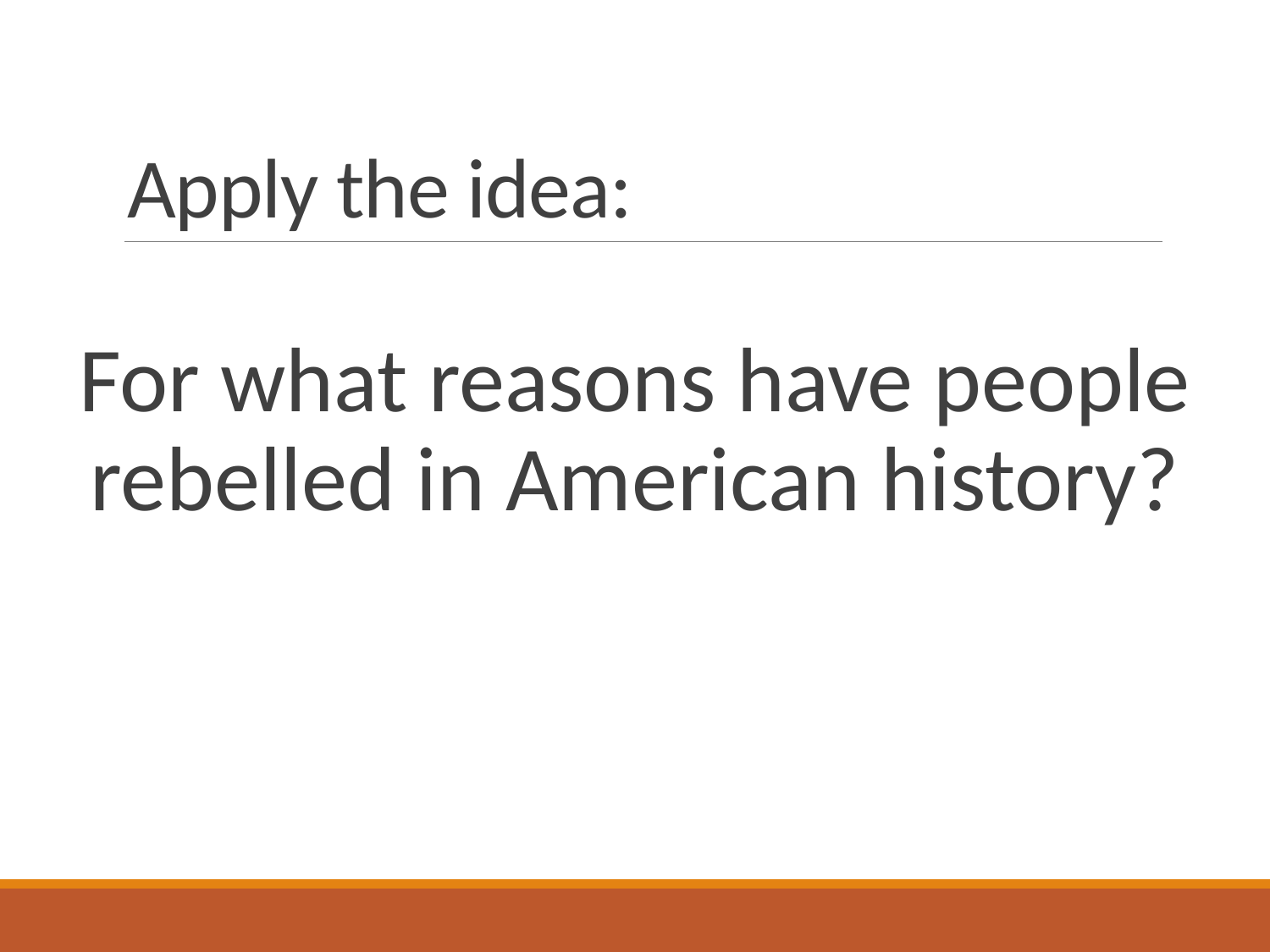

# Apply the idea:
For what reasons have people rebelled in American history?